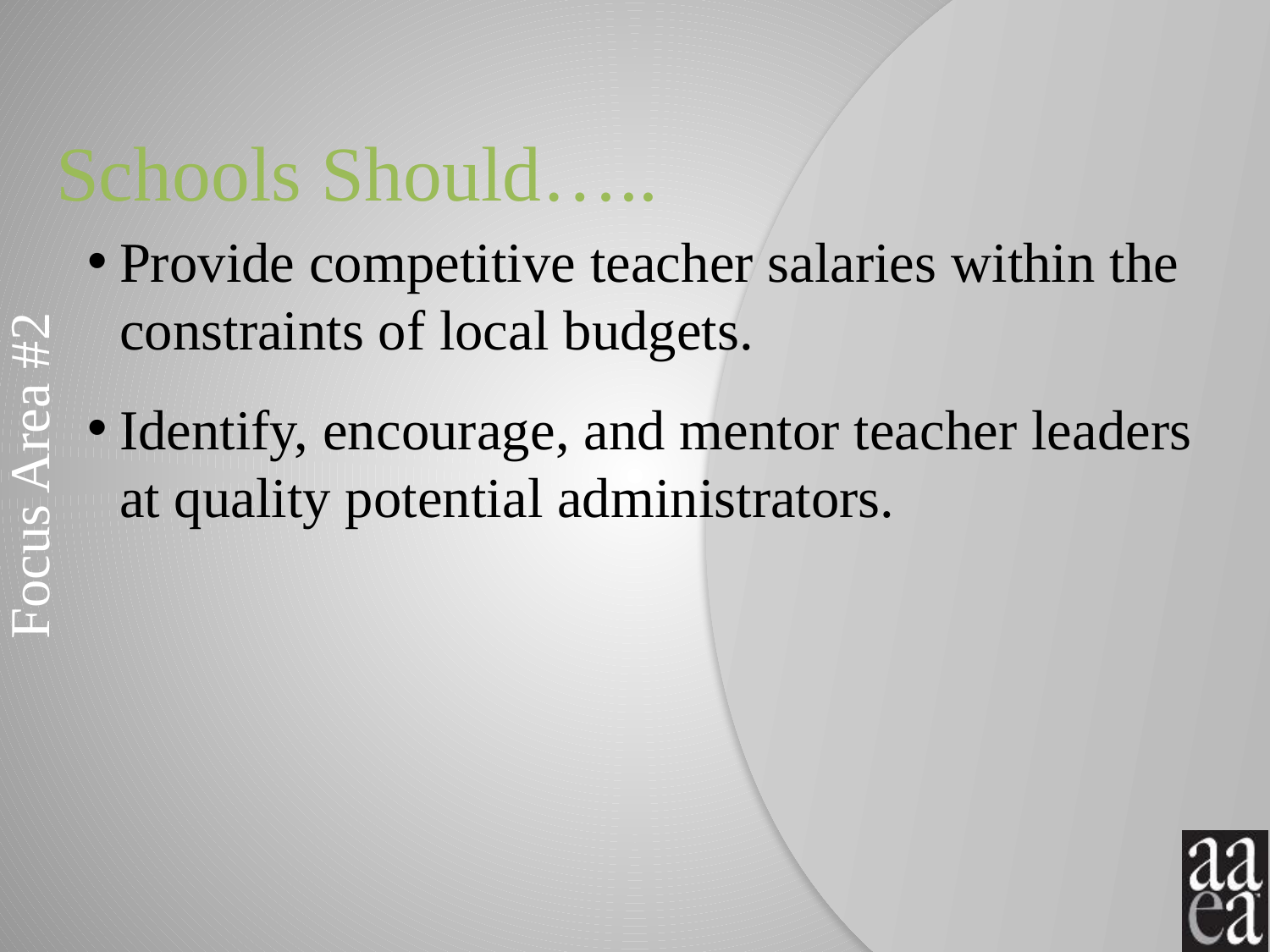

# Schools Should…..
Provide competitive teacher salaries within the constraints of local budgets.
Identify, encourage, and mentor teacher leaders at quality potential administrators.
Focus Area #2